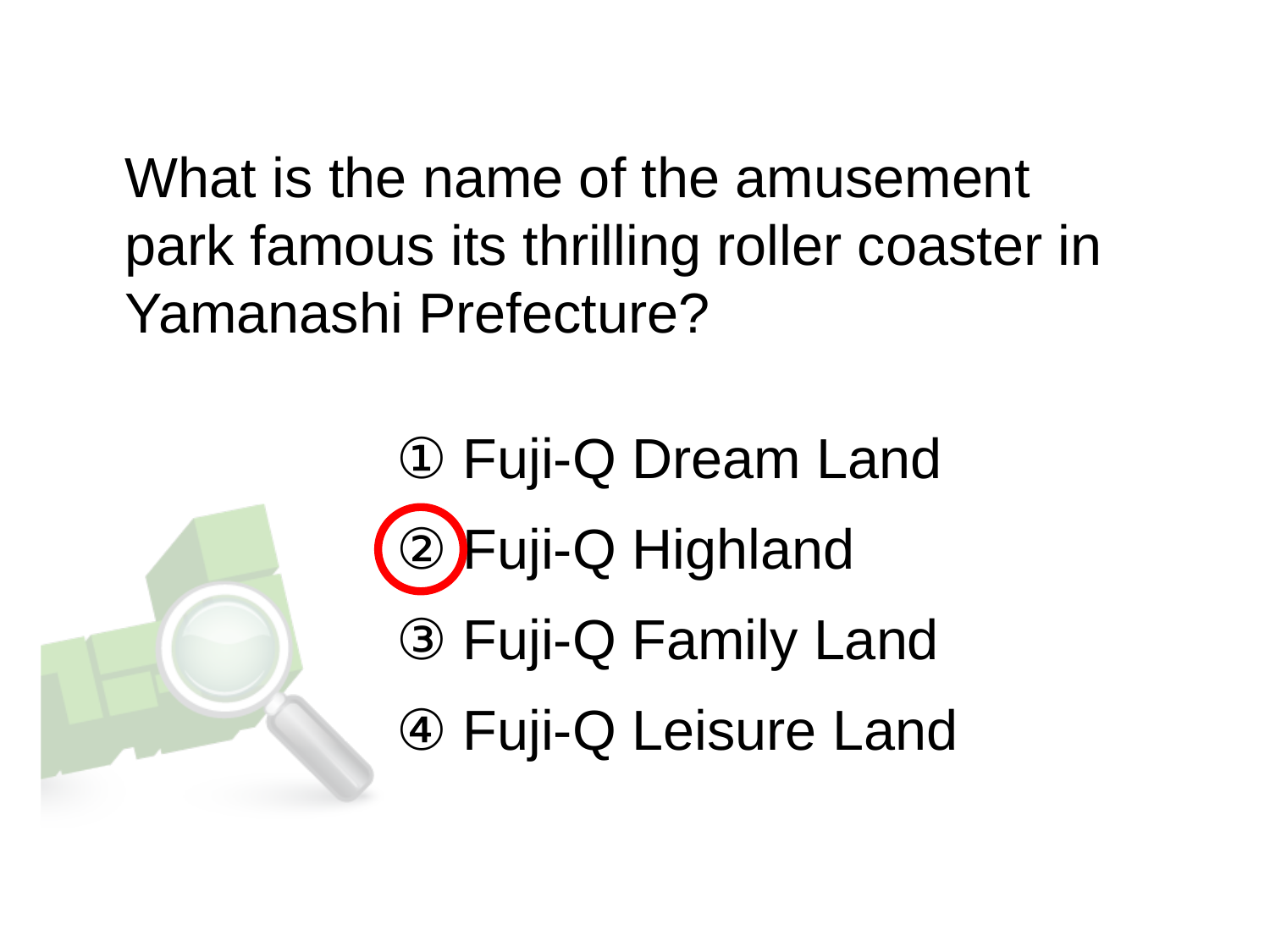

# What is the name of the amusement park famous its thrilling roller coaster in Yamanashi Prefecture?
① Fuji-Q Dream Land
② Fuji-Q Highland
③ Fuji-Q Family Land
④ Fuji-Q Leisure Land